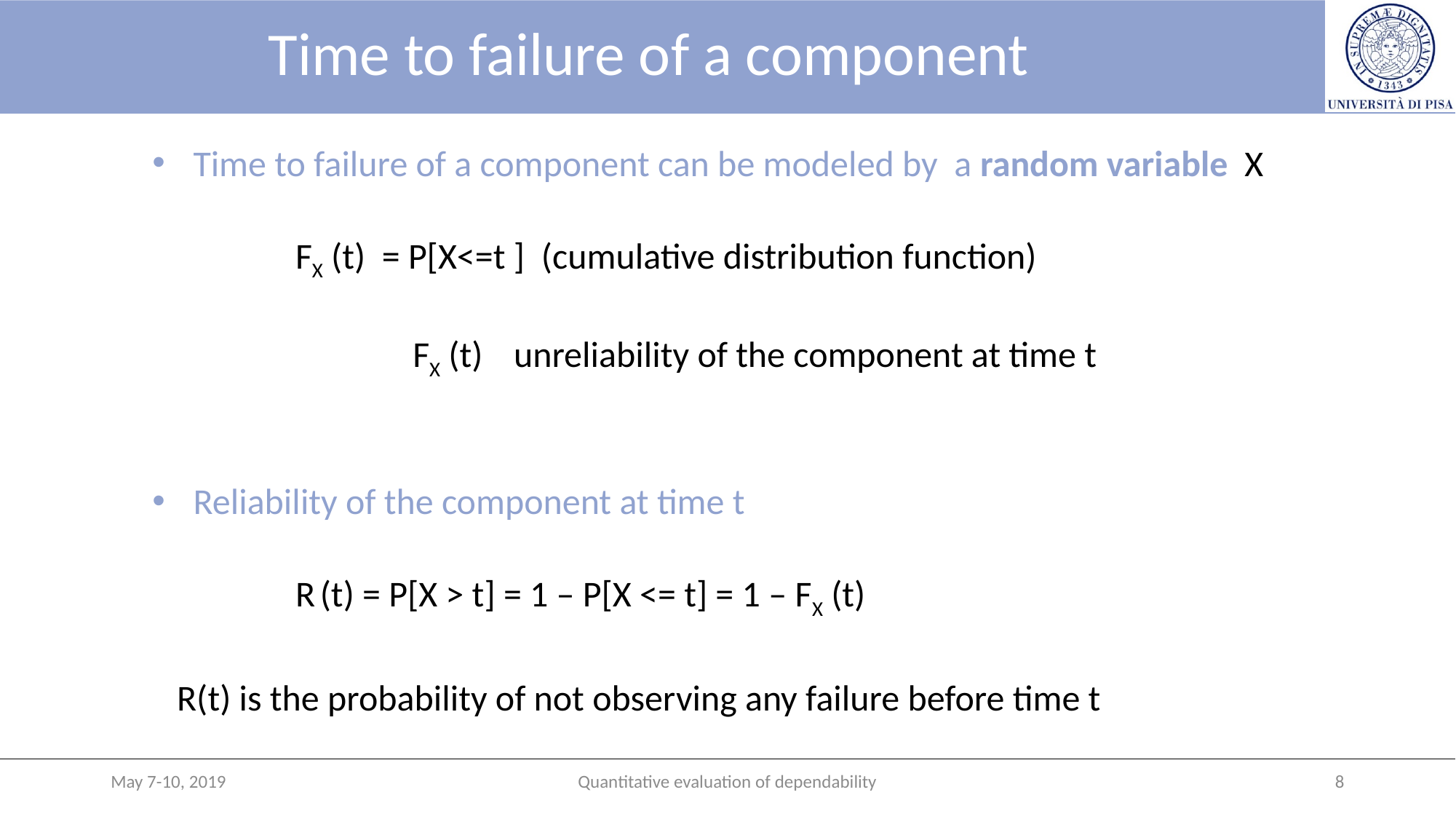

# Time to failure of a component
Time to failure of a component can be modeled by  a random variable  X
	 	FX (t)  = P[X<=t ]  (cumulative distribution function)
			 FX (t)  	unreliability of the component at time t

Reliability of the component at time t
	  	R (t) = P[X > t] = 1 – P[X <= t] = 1 – FX (t)

   R(t) is the probability of not observing any failure before time t
May 7-10, 2019
Quantitative evaluation of dependability
8